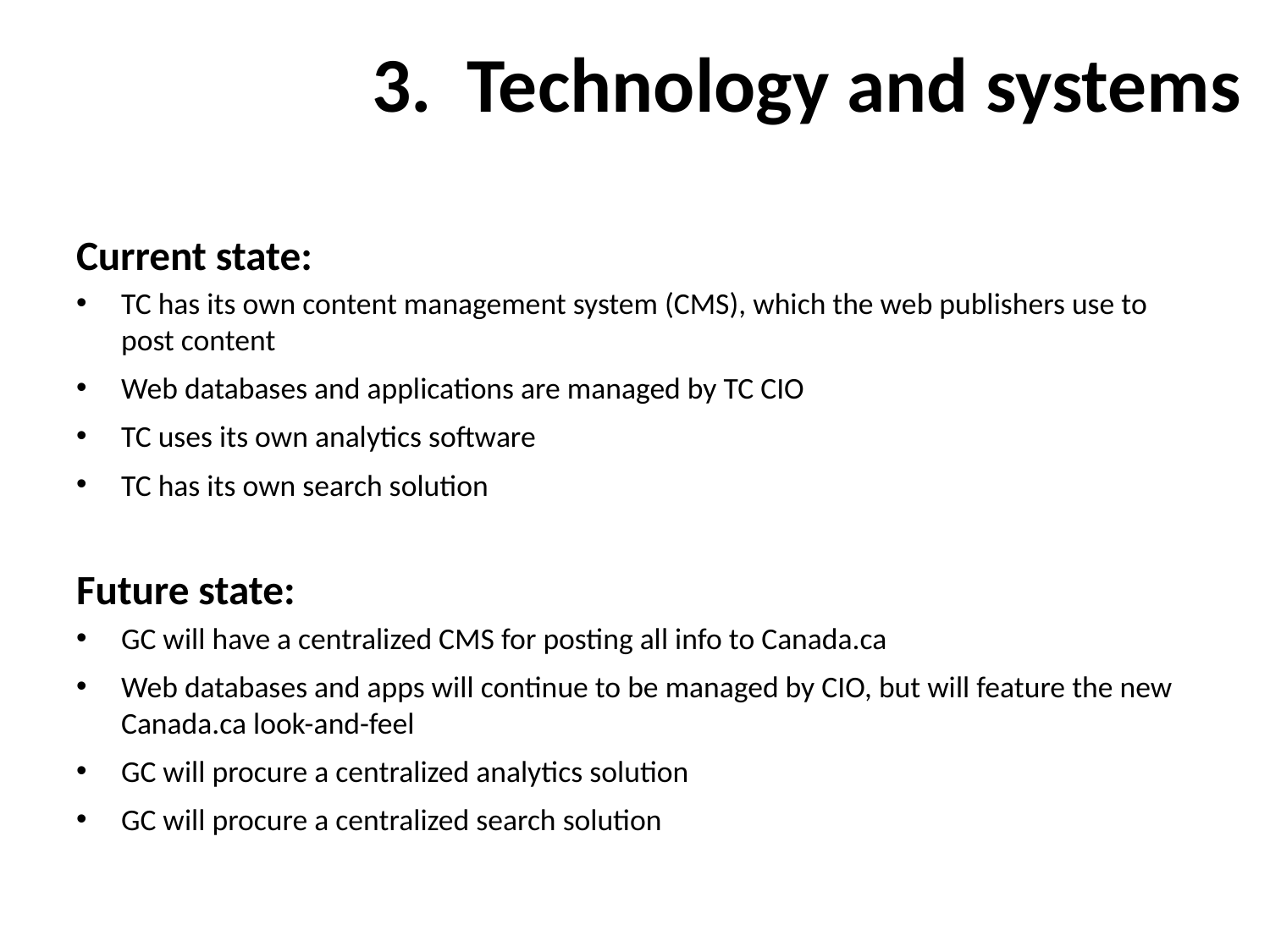

# 3.  Technology and systems
Current state:
TC has its own content management system (CMS), which the web publishers use to post content
Web databases and applications are managed by TC CIO
TC uses its own analytics software
TC has its own search solution

Future state:
GC will have a centralized CMS for posting all info to Canada.ca
Web databases and apps will continue to be managed by CIO, but will feature the new Canada.ca look-and-feel
GC will procure a centralized analytics solution
GC will procure a centralized search solution